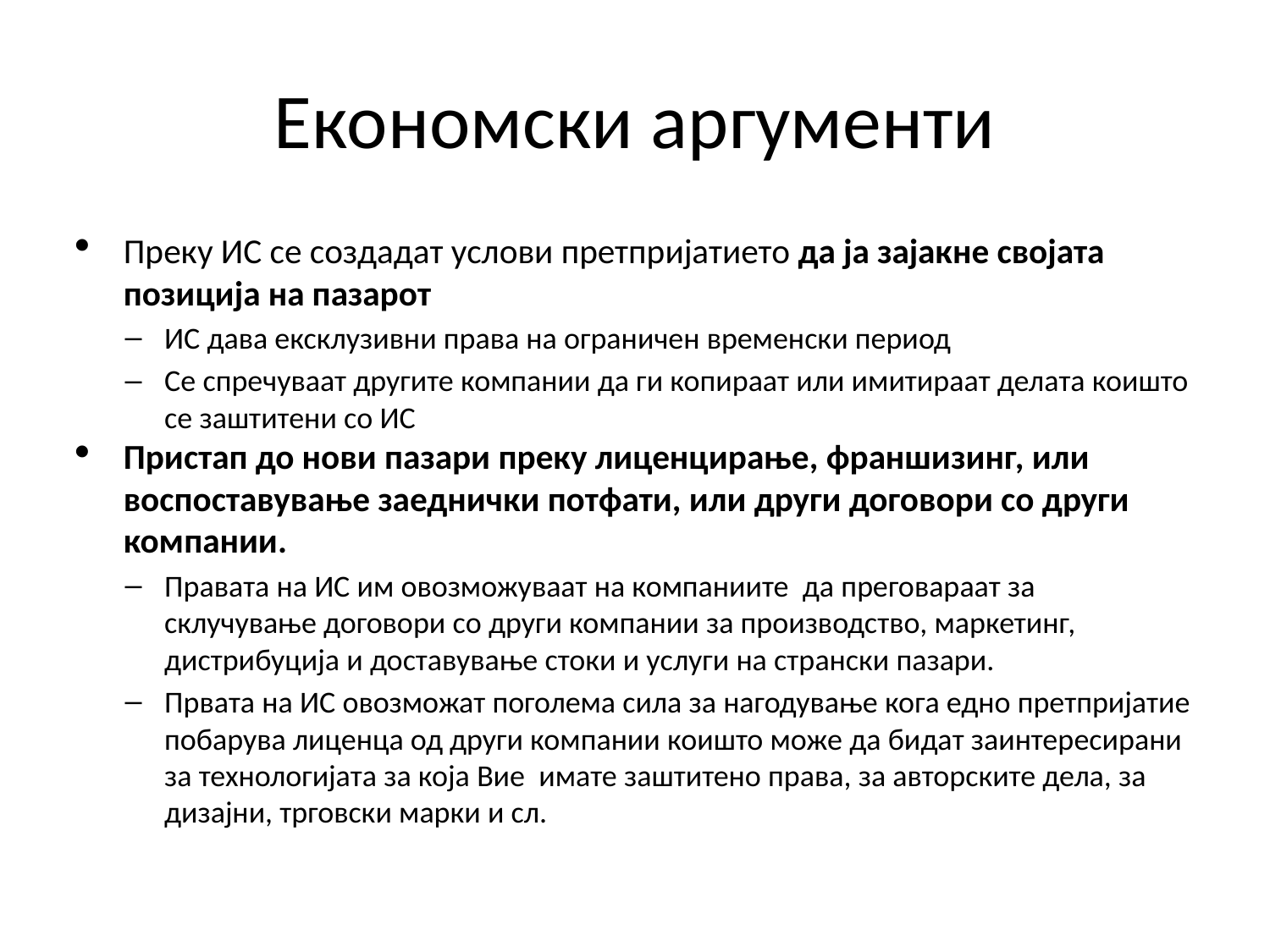

# Економски аргументи
Преку ИС се создадат услови претпријатието да ја зајакне својата позиција на пазарот
ИС дава ексклузивни права на ограничен временски период
Се спречуваат другите компании да ги копираат или имитираат делата коишто се заштитени со ИС
Пристап до нови пазари преку лиценцирање, франшизинг, или воспоставување заеднички потфати, или други договори со други компании.
Правата на ИС им овозможуваат на компаниите  да преговараат за склучување договори со други компании за производство, маркетинг, дистрибуција и доставување стоки и услуги на странски пазари.
Првата на ИС овозможат поголема сила за нагодување кога едно претпријатие побарува лиценца од други компании коишто може да бидат заинтересирани за технологијата за која Вие  имате заштитено права, за авторските дела, за дизајни, трговски марки и сл.